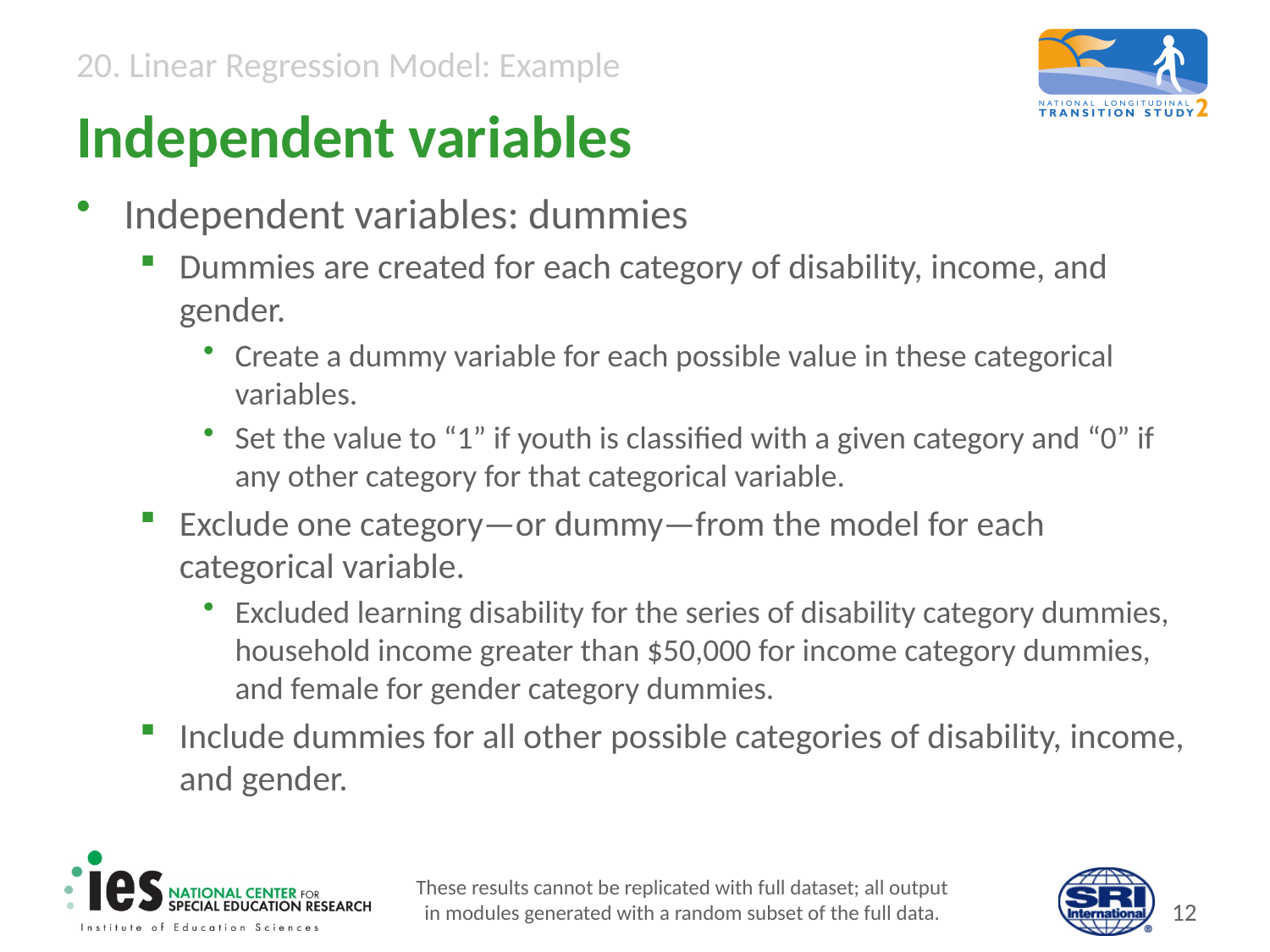

# Independent variables
Independent variables: dummies
Dummies are created for each category of disability, income, and gender.
Create a dummy variable for each possible value in these categorical variables.
Set the value to “1” if youth is classified with a given category and “0” if any other category for that categorical variable.
Exclude one category—or dummy—from the model for each categorical variable.
Excluded learning disability for the series of disability category dummies, household income greater than $50,000 for income category dummies, and female for gender category dummies.
Include dummies for all other possible categories of disability, income, and gender.

These results cannot be replicated with full dataset; all output
in modules generated with a random subset of the full data.
12